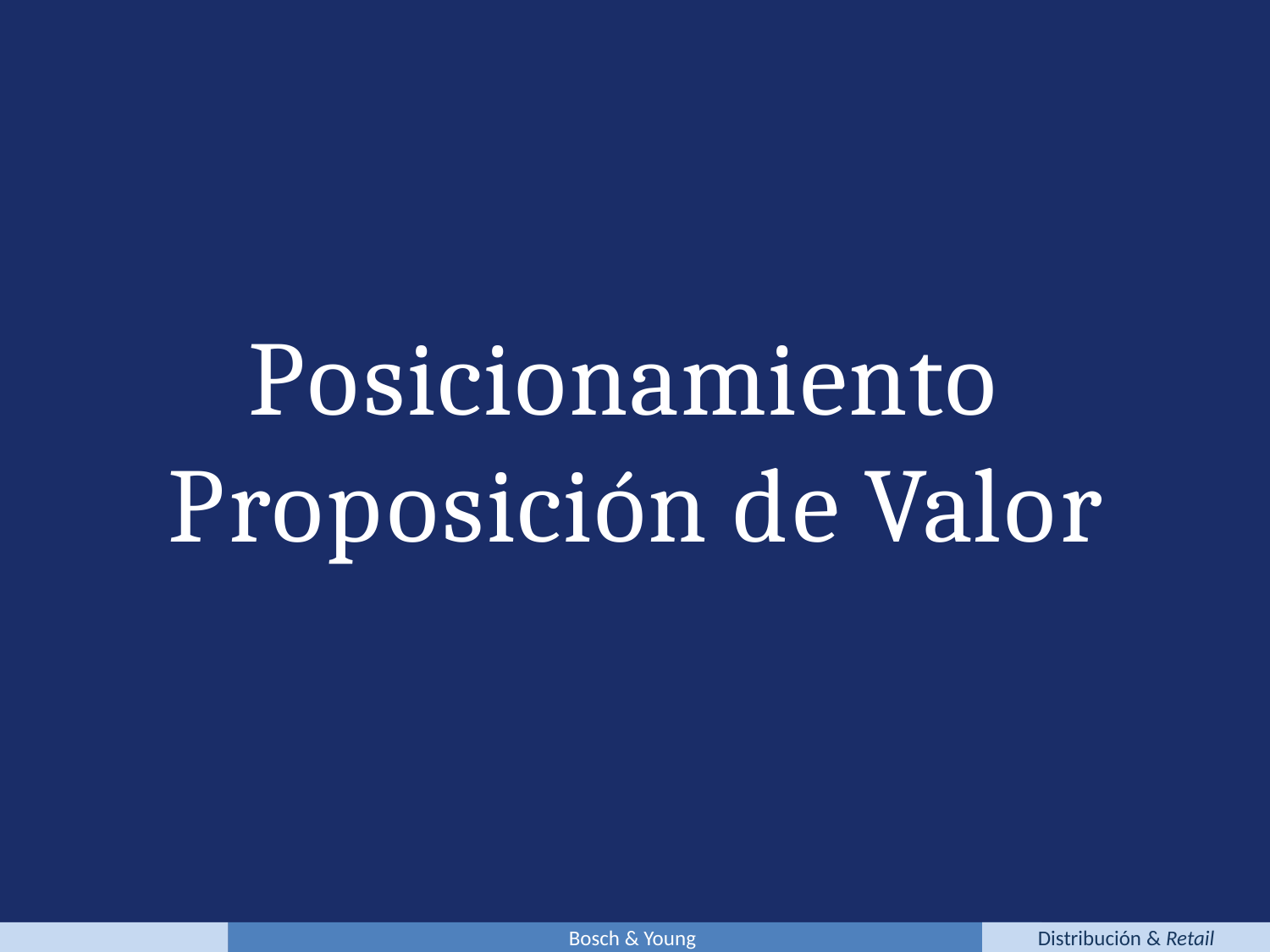

Posicionamiento
Proposición de Valor

Bosch & Young
Distribución & Retail